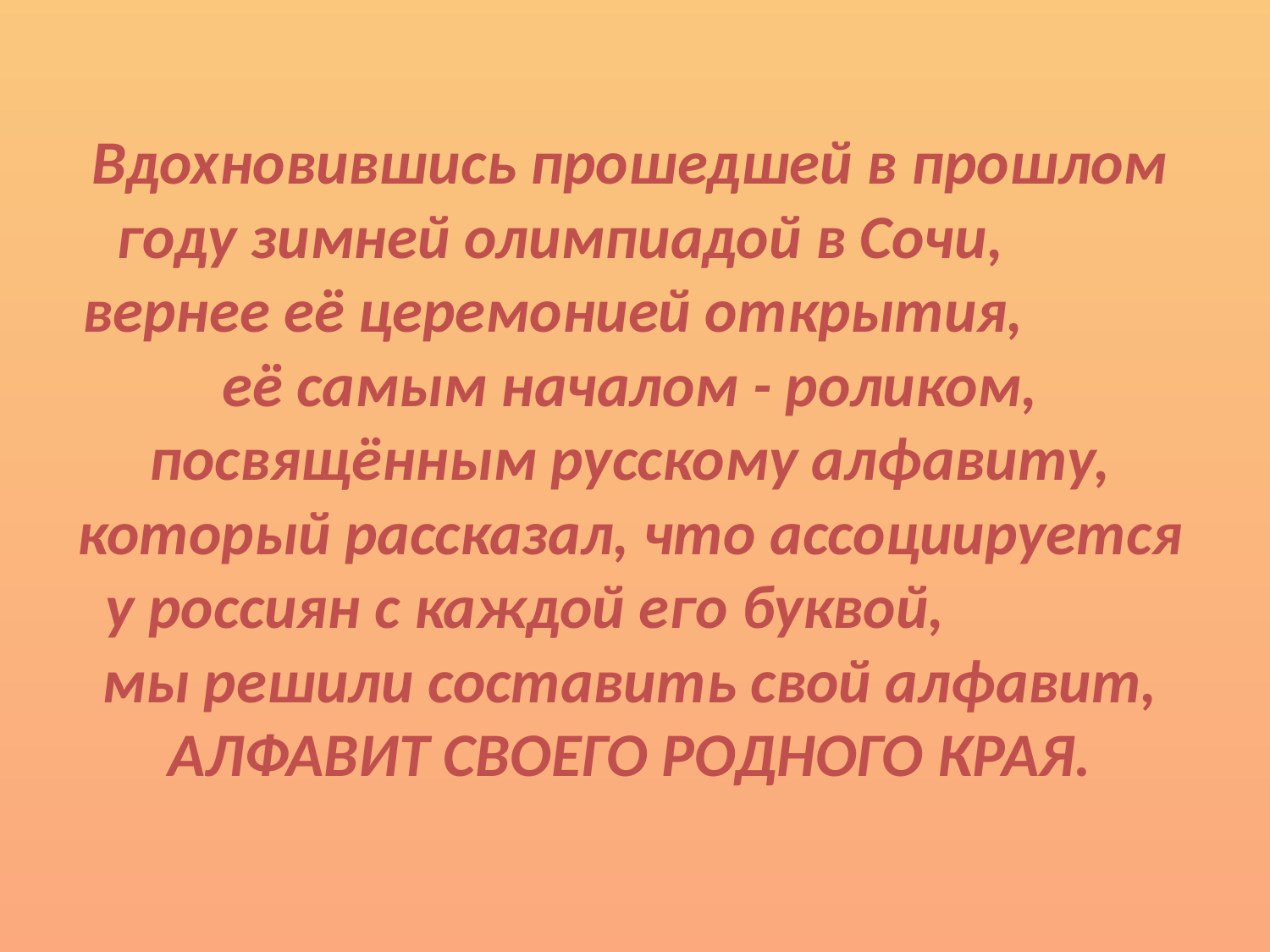

Вдохновившись прошедшей в прошлом году зимней олимпиадой в Сочи,           вернее её церемонией открытия,            её самым началом - роликом, посвящённым русскому алфавиту, который рассказал, что ассоциируется у россиян с каждой его буквой,                мы решили составить свой алфавит, АЛФАВИТ СВОЕГО РОДНОГО КРАЯ.